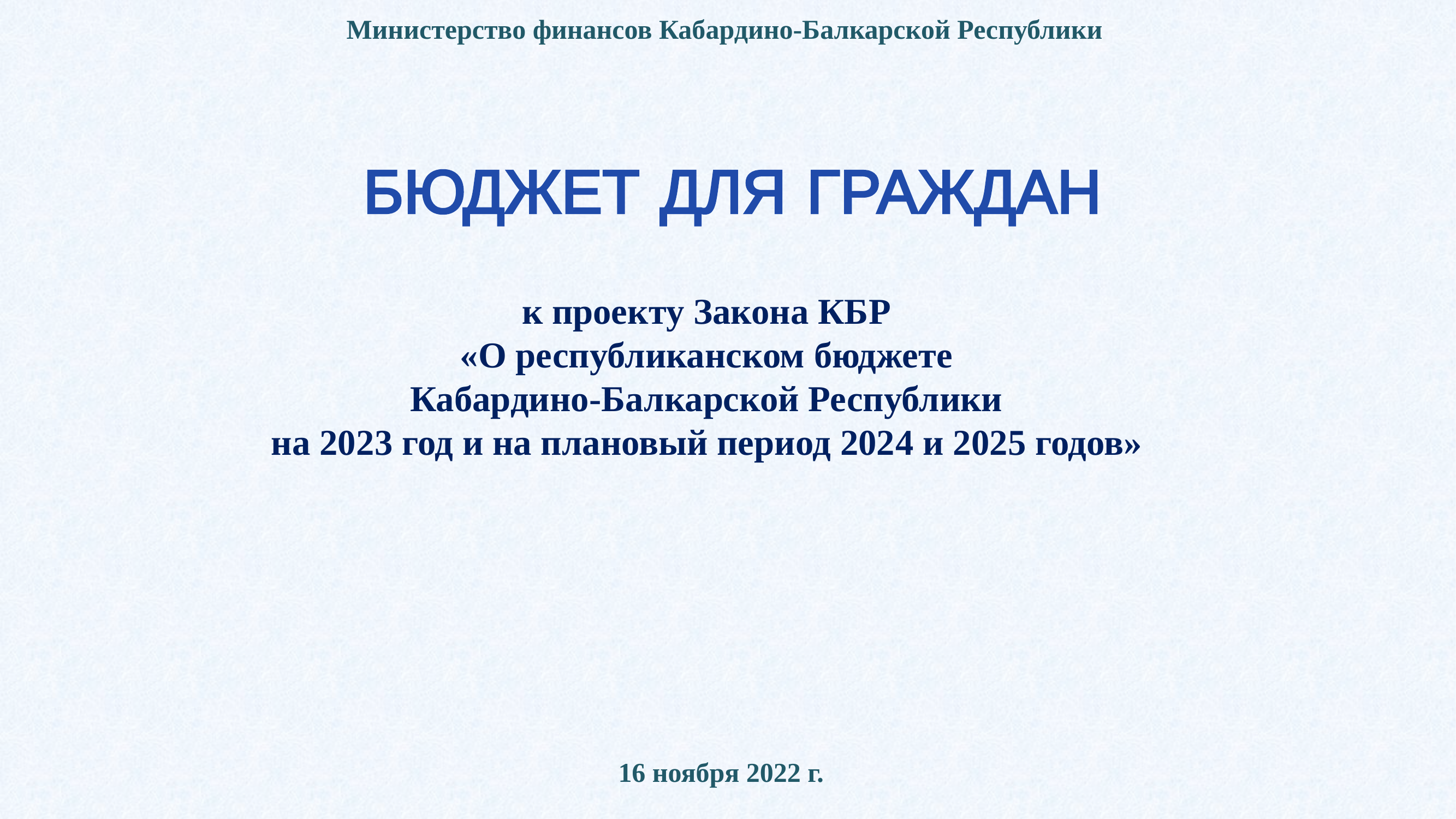

Министерство финансов Кабардино-Балкарской Республики
# БЮДЖЕТ ДЛЯ ГРАЖДАН
к проекту Закона КБР
«О республиканском бюджете
Кабардино-Балкарской Республики
на 2023 год и на плановый период 2024 и 2025 годов»
16 ноября 2022 г.